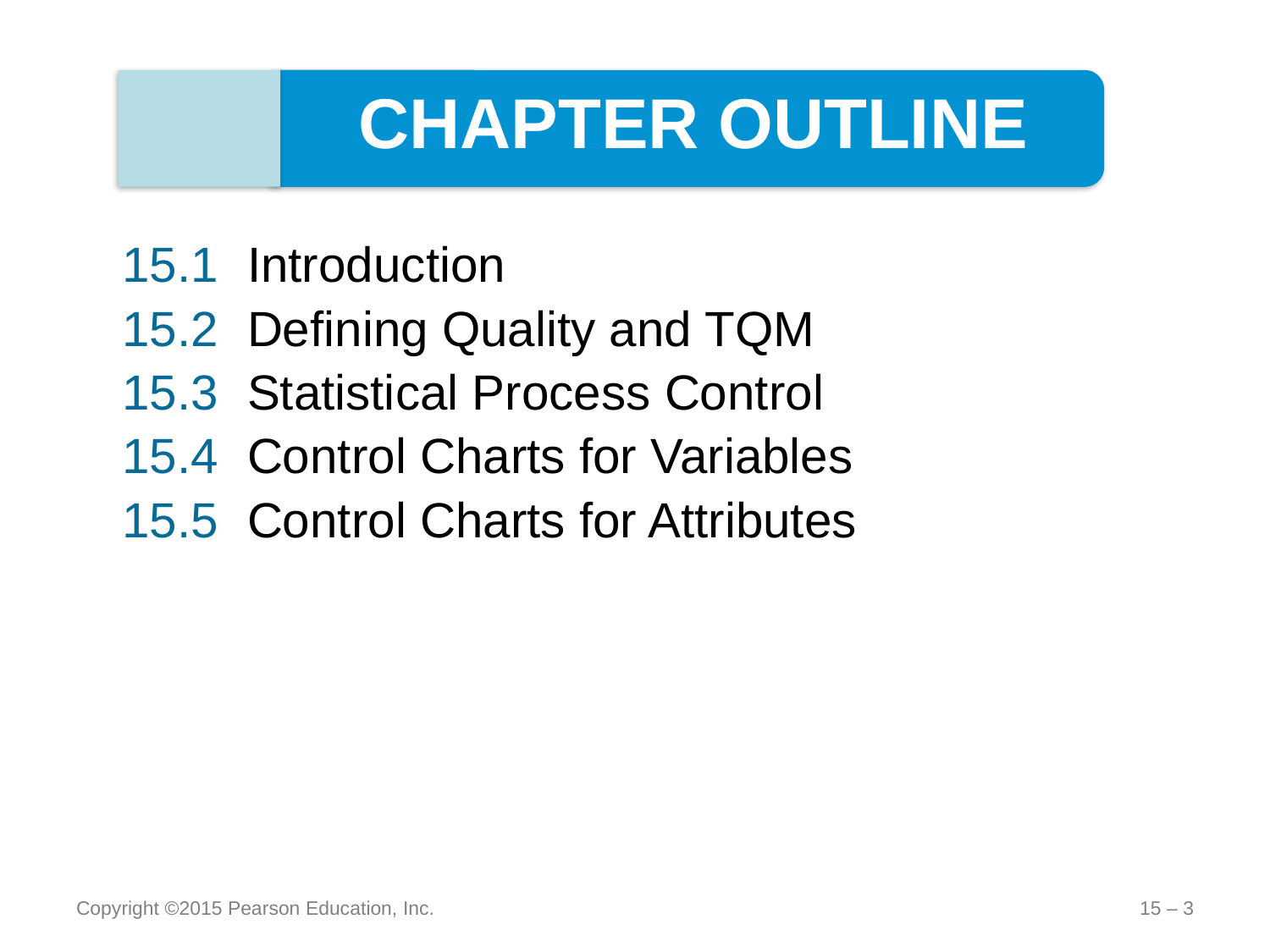

CHAPTER OUTLINE
15.1 	Introduction
15.2	Defining Quality and TQM
15.3	Statistical Process Control
15.4 	Control Charts for Variables
15.5 	Control Charts for Attributes
Copyright ©2015 Pearson Education, Inc.
15 – 3